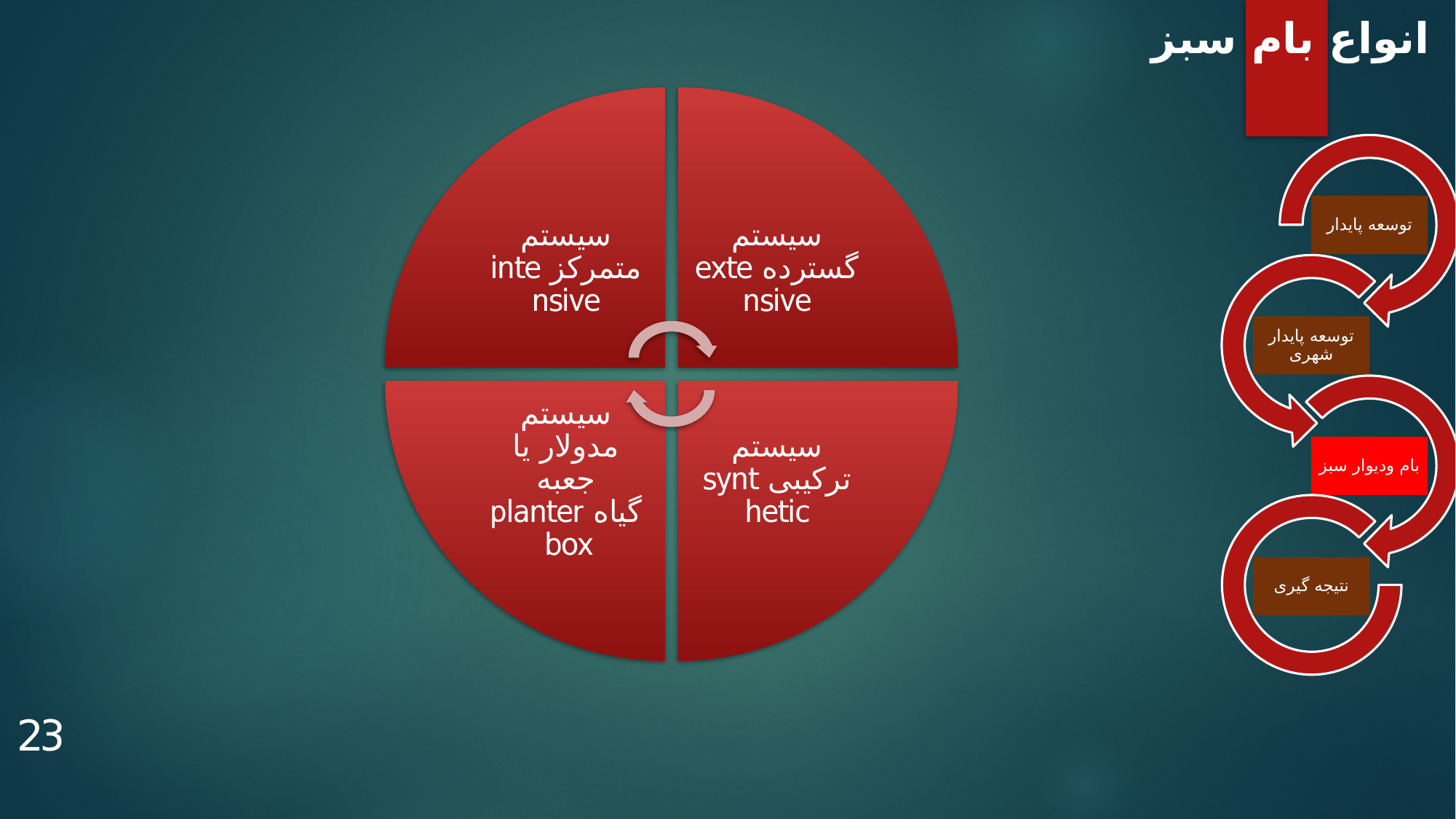

انواع بام سبز
سیستم متمرکز intensive
سیستم گسترده extensive
سیستم ترکیبی synthetic
سیستم مدولار یا جعبه گیاه planter box
توسعه پایدار
توسعه پایدار شهری
بام ودیوار سبز
نتیجه گیری
23